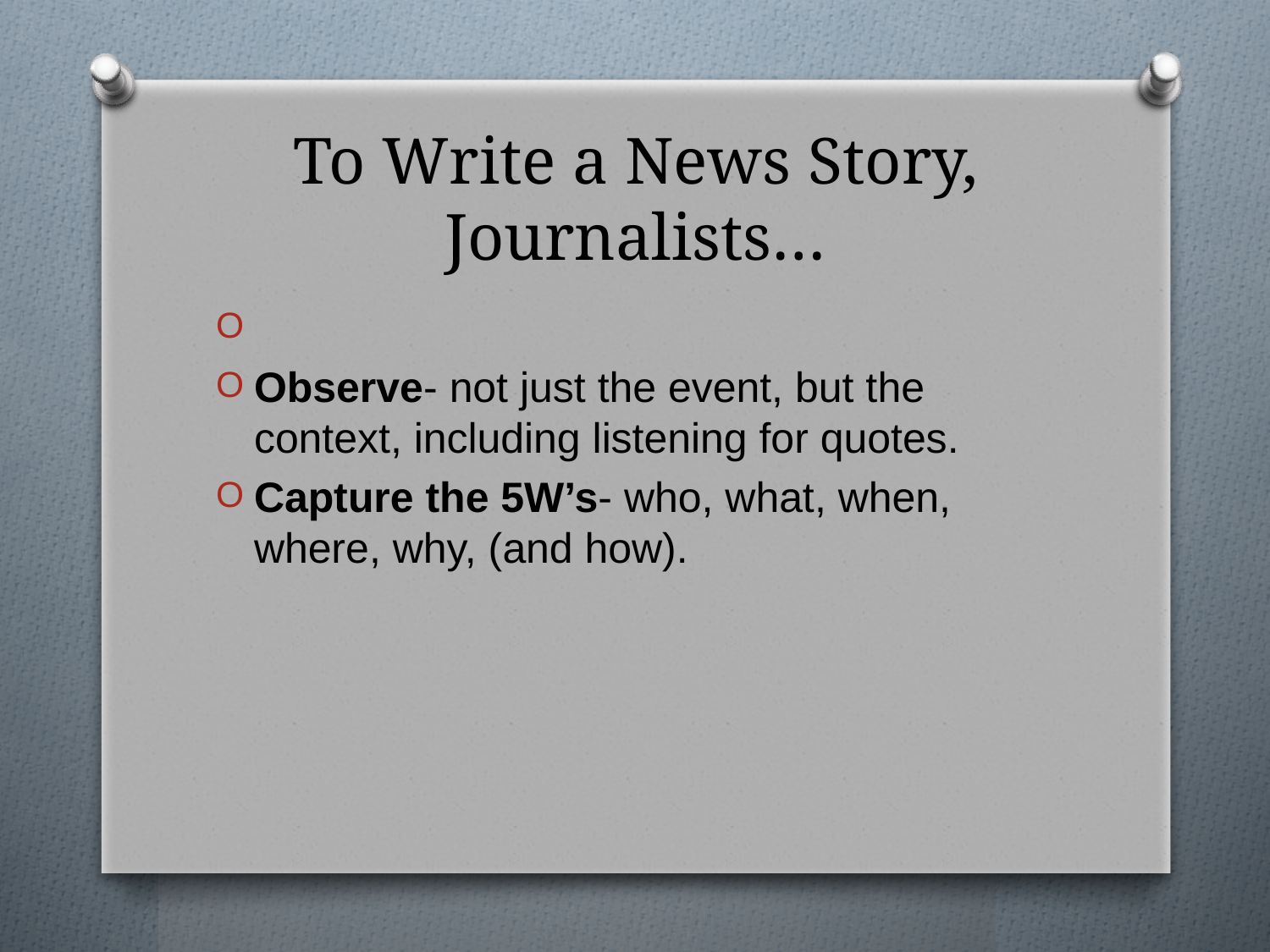

# To Write a News Story, Journalists…

Observe- not just the event, but the context, including listening for quotes.
Capture the 5W’s- who, what, when, where, why, (and how).